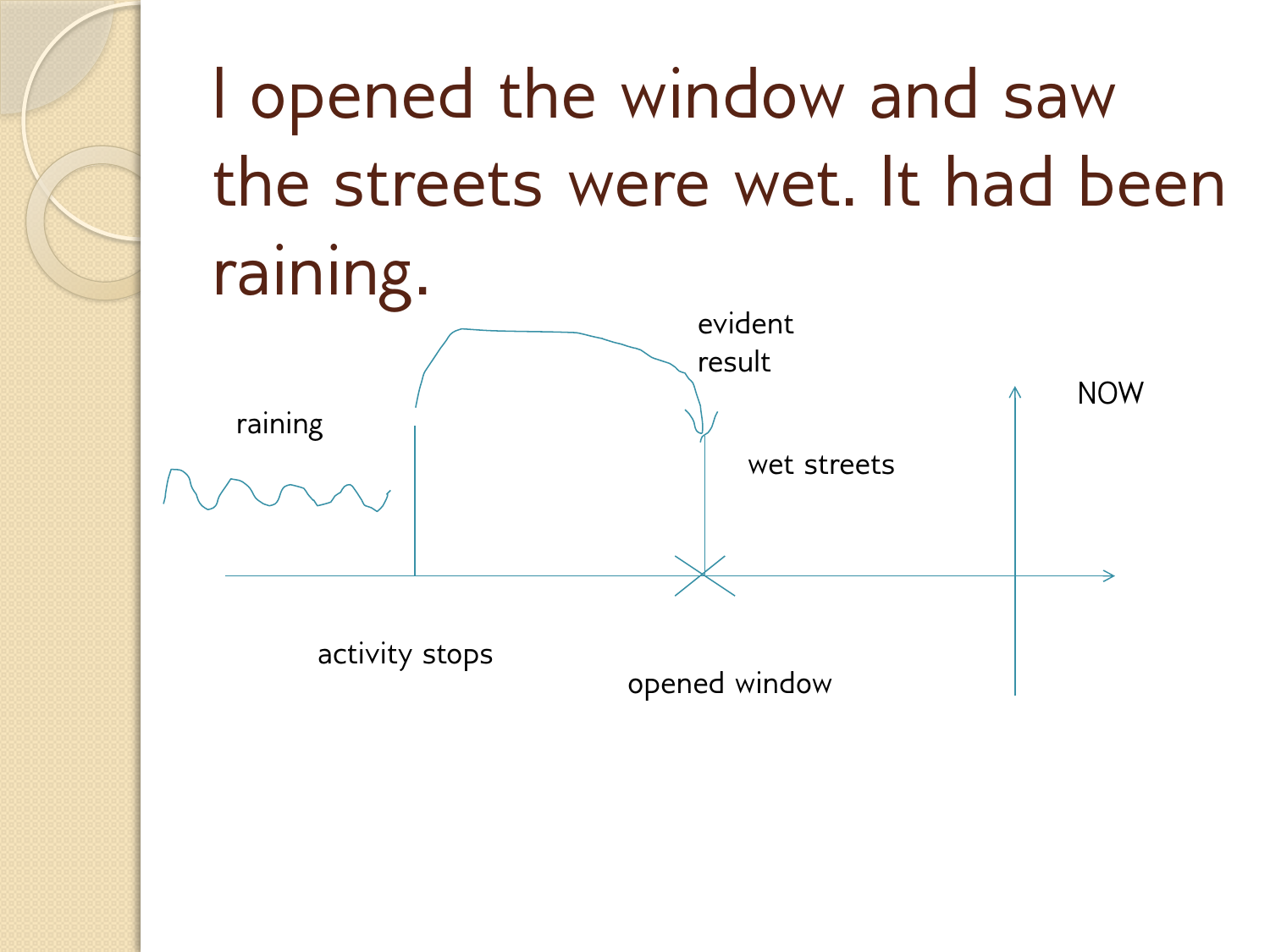

# I opened the window and saw the streets were wet. It had been raining.
evident result

NOW
raining

wet streets

activity stops
opened window